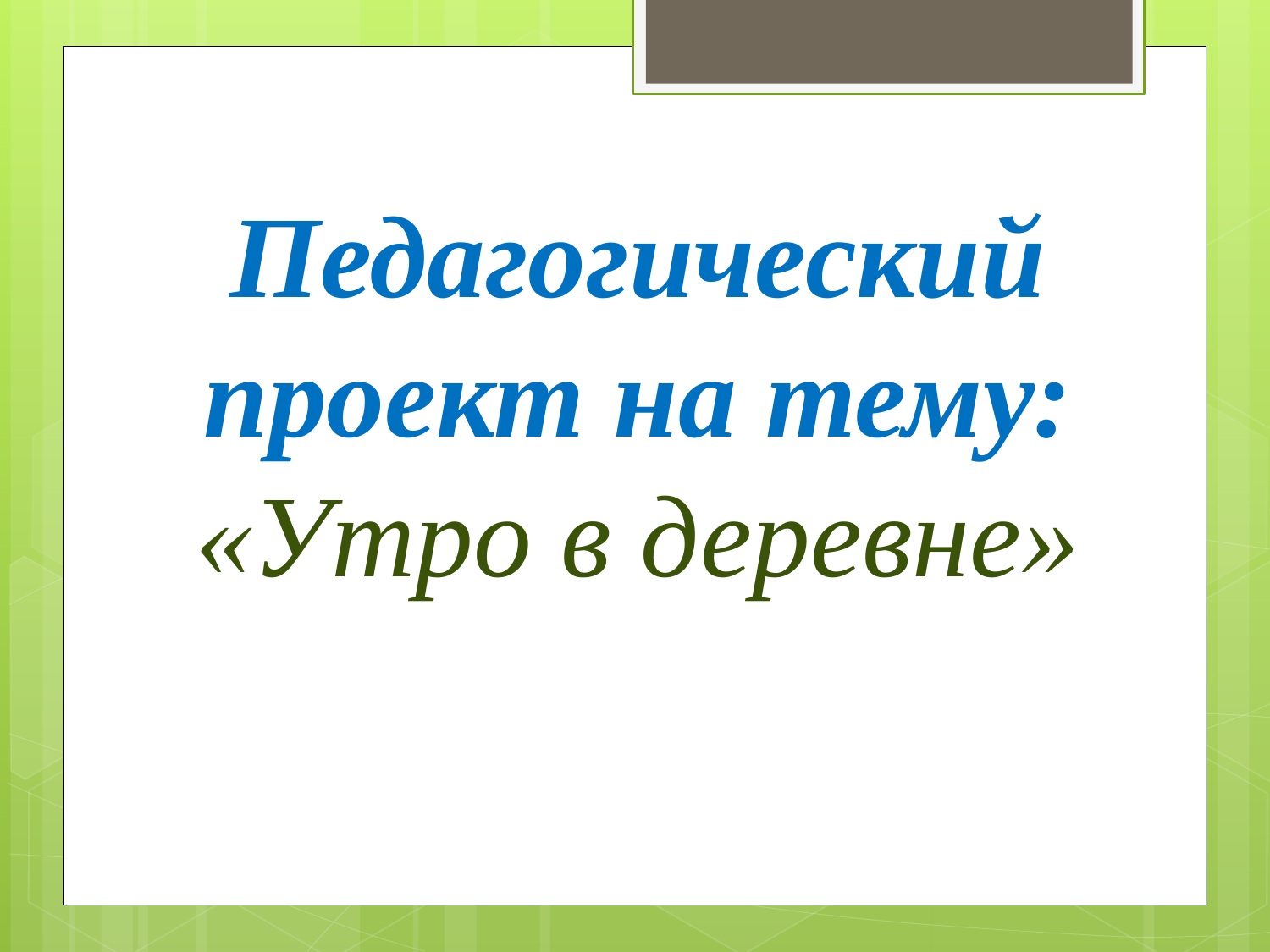

# Педагогический проект на тему: «Утро в деревне»